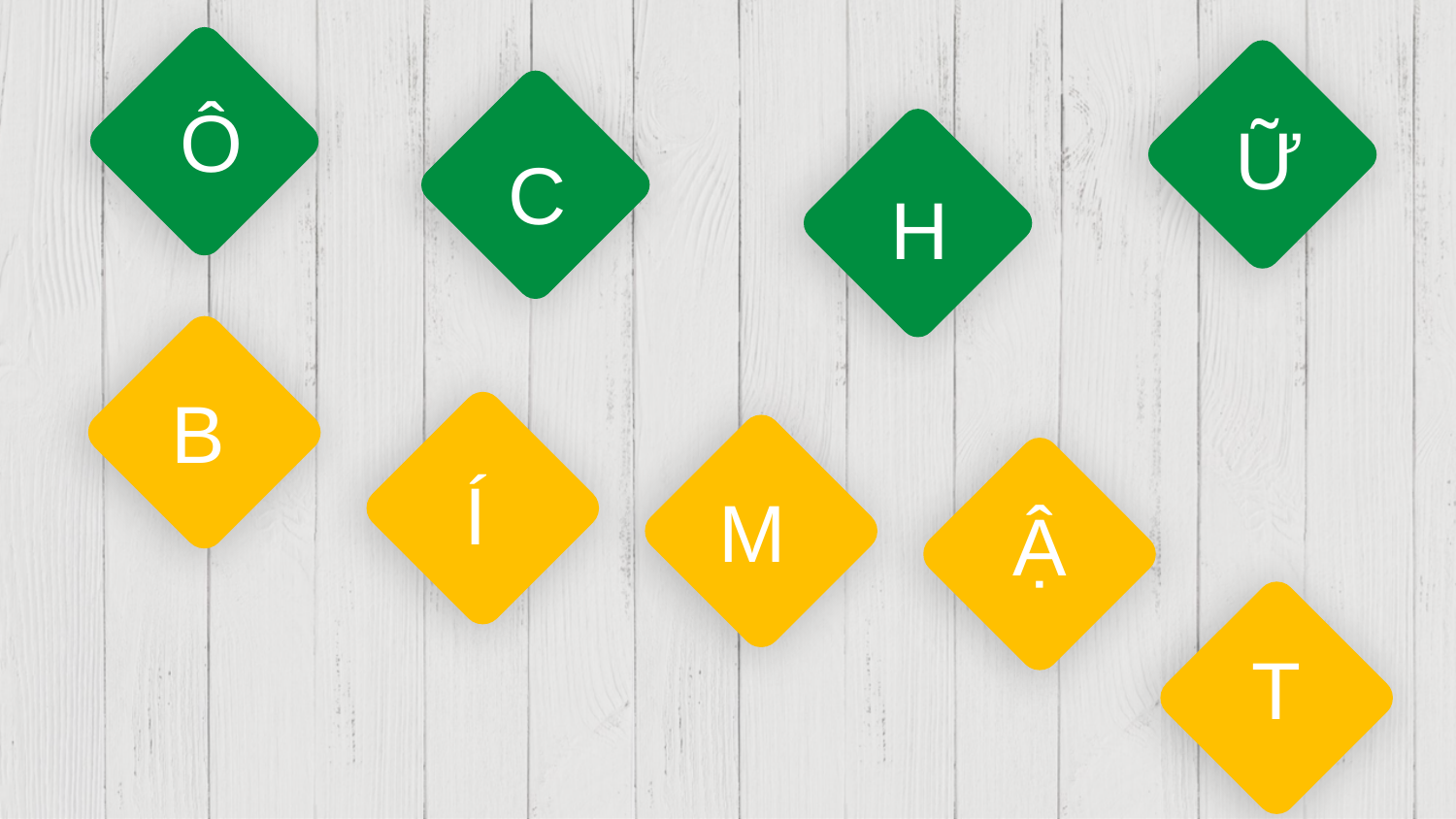

Ô

Ữ
C

H

B

Í

M
Ậ

T